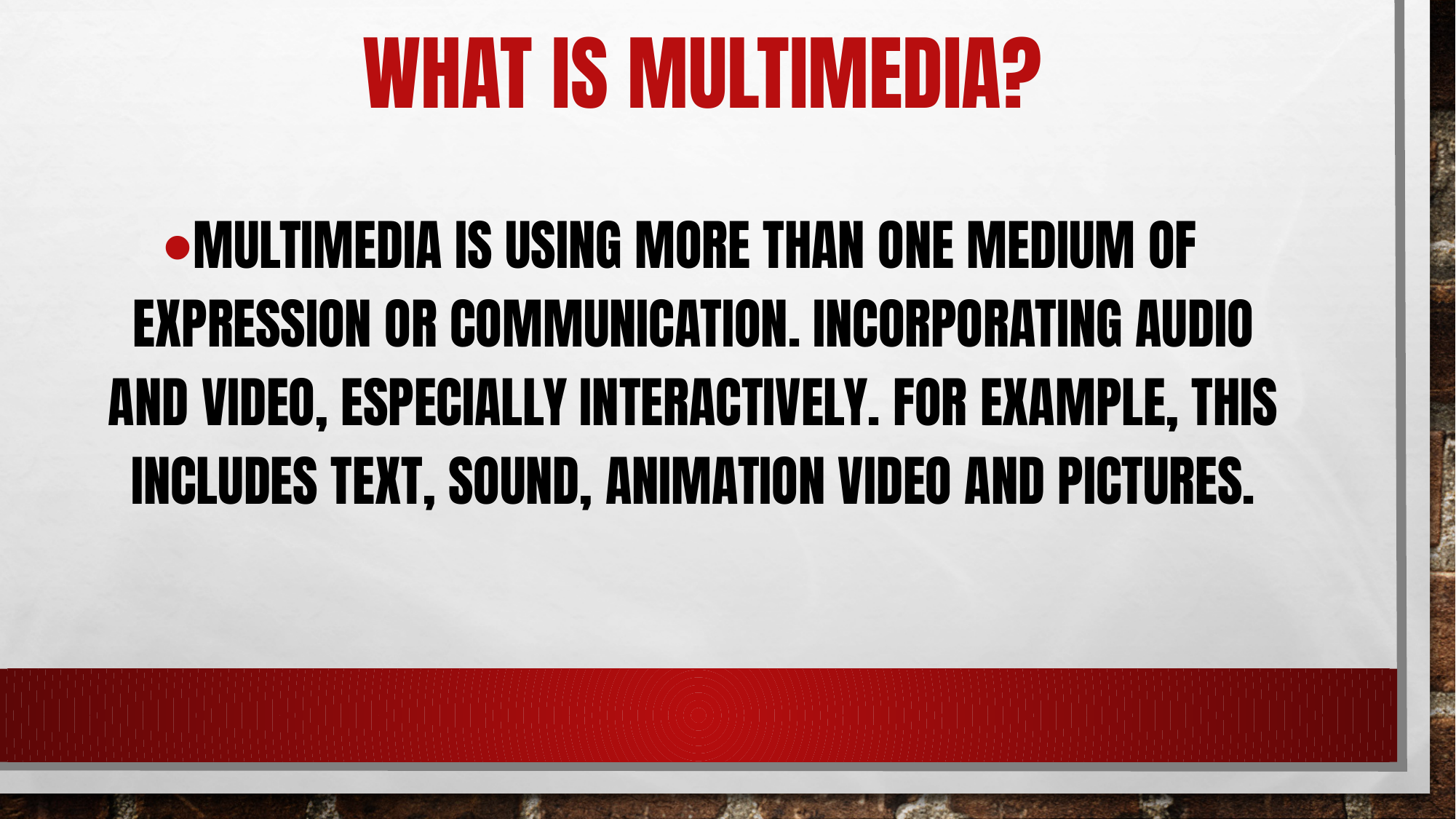

# What is multimedia?
Multimedia is using more than one medium of expression or communication. Incorporating audio and video, especially interactively. For example, this includes text, sound, animation video and pictures.